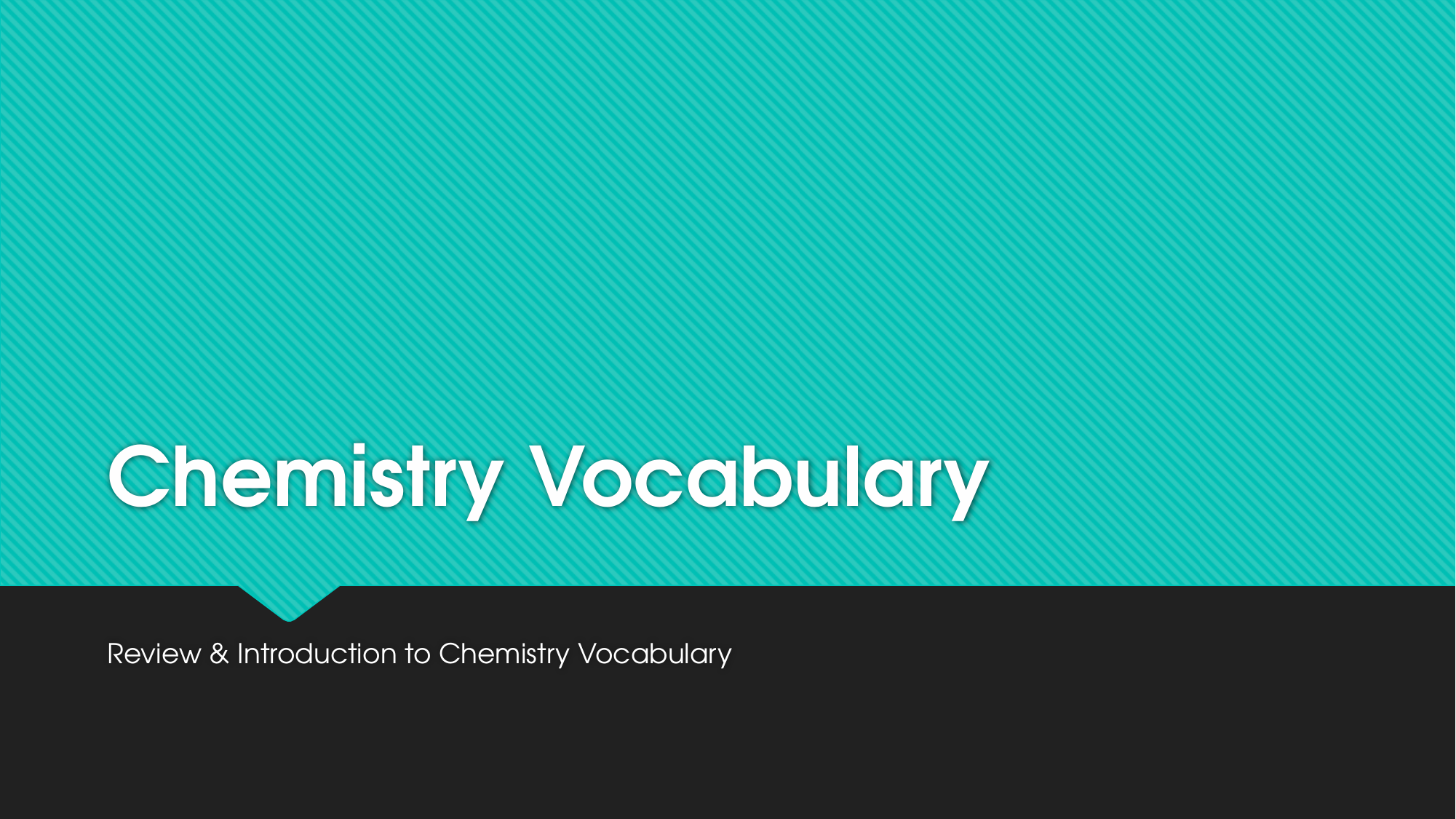

# Chemistry Vocabulary
Review & Introduction to Chemistry Vocabulary